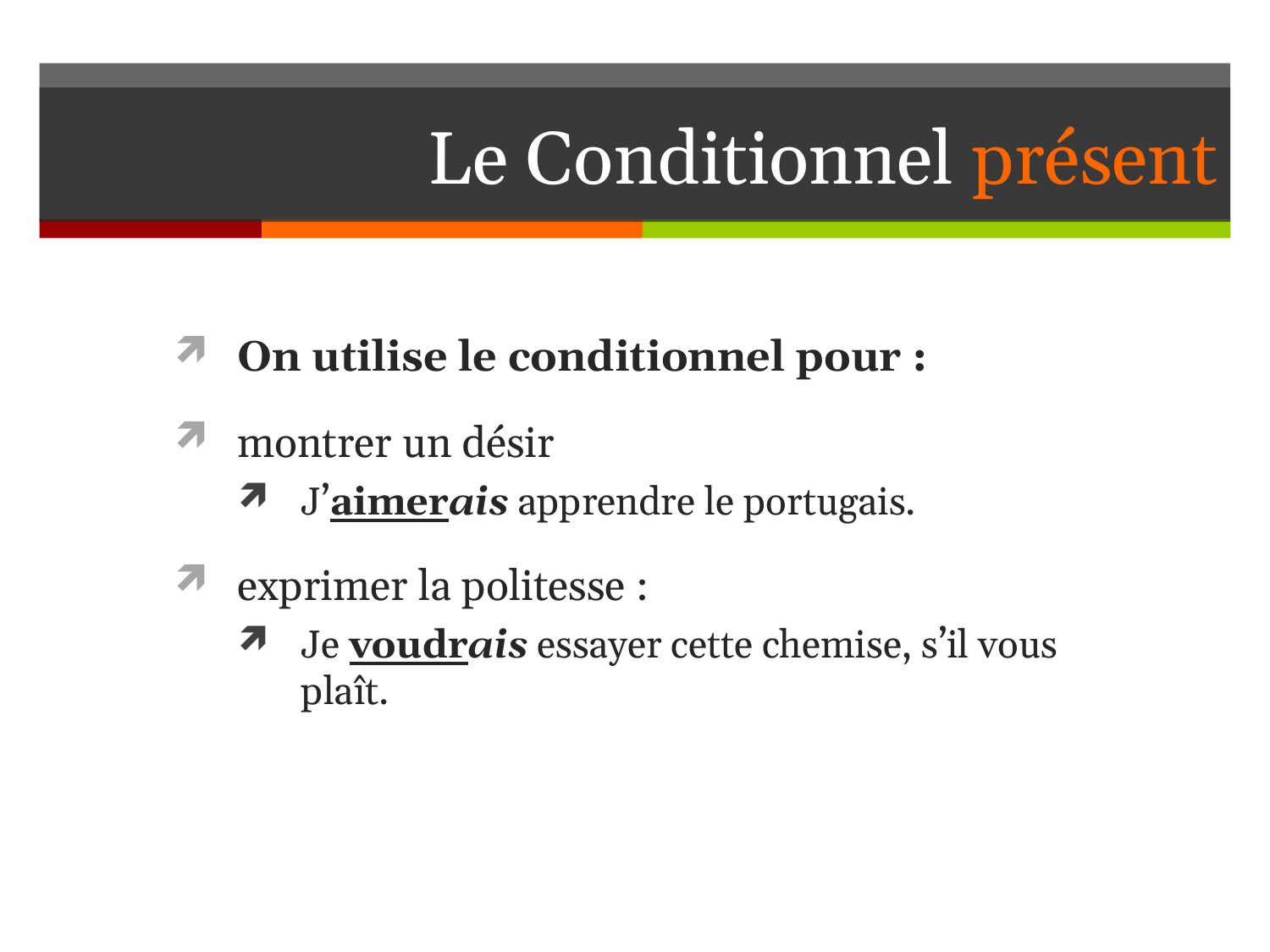

# Le Conditionnel présent
On utilise le conditionnel pour :
montrer un désir
J’aimerais apprendre le portugais.
exprimer la politesse :
Je voudrais essayer cette chemise, s’il vous plaît.